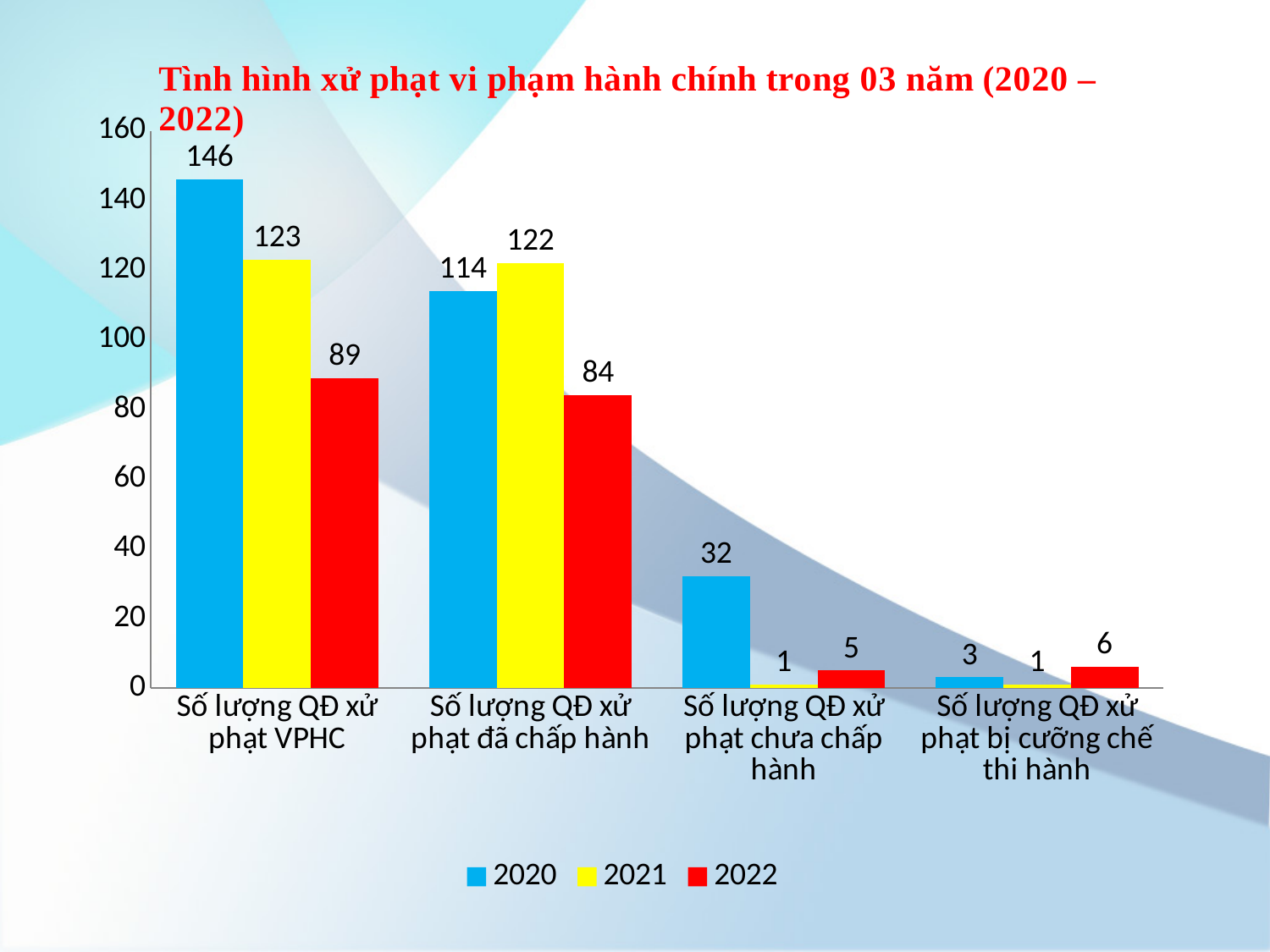

### Chart

| Category | 2020 | 2021 | 2022 |
|---|---|---|---|
| Số lượng QĐ xử phạt VPHC | 146.0 | 123.0 | 89.0 |
| Số lượng QĐ xử phạt đã chấp hành | 114.0 | 122.0 | 84.0 |
| Số lượng QĐ xử phạt chưa chấp hành | 32.0 | 1.0 | 5.0 |
| Số lượng QĐ xử phạt bị cưỡng chế thi hành | 3.0 | 1.0 | 6.0 |